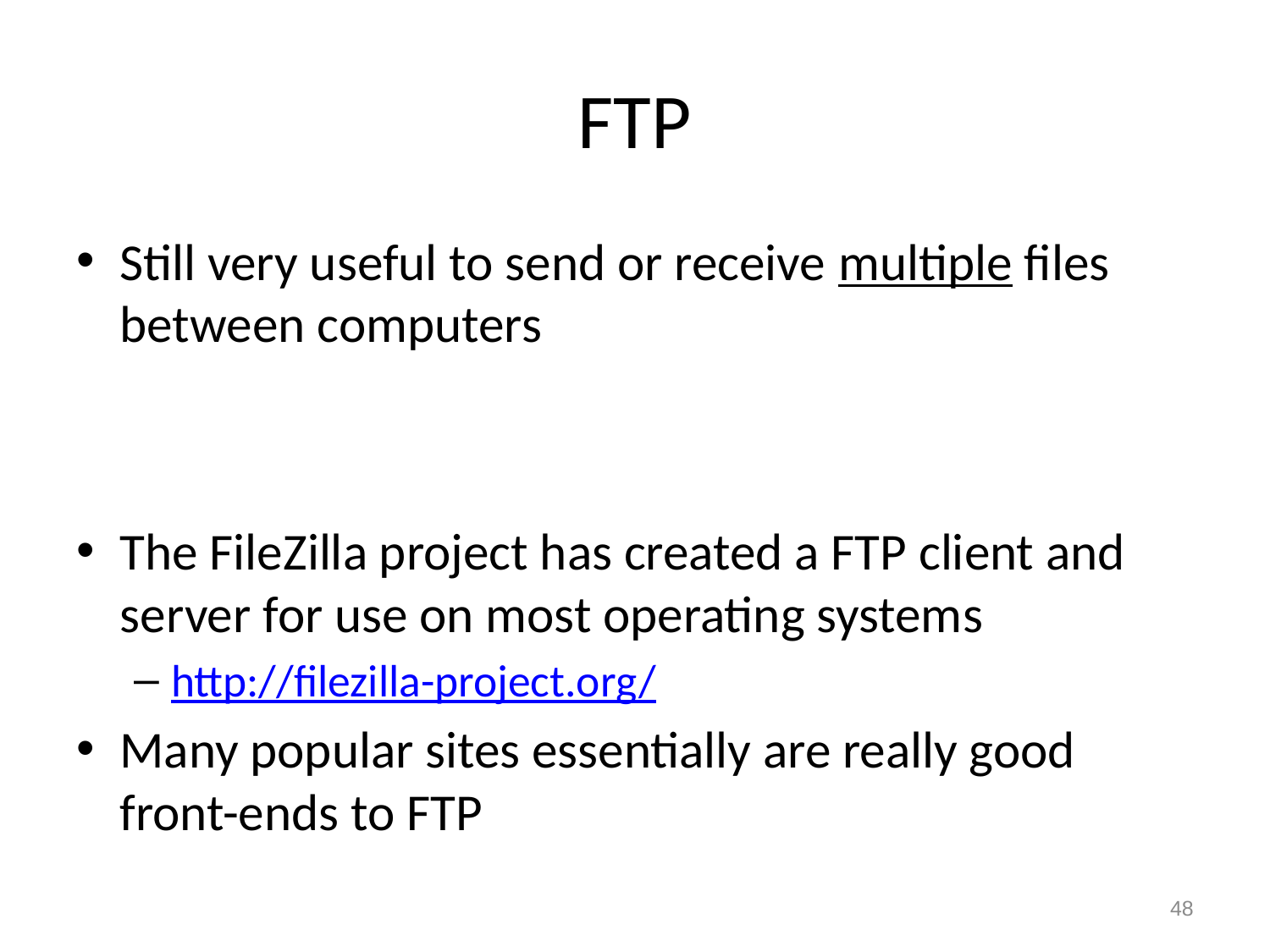

# FTP
Still very useful to send or receive multiple files between computers

The FileZilla project has created a FTP client and server for use on most operating systems
http://filezilla-project.org/
Many popular sites essentially are really good front-ends to FTP

48